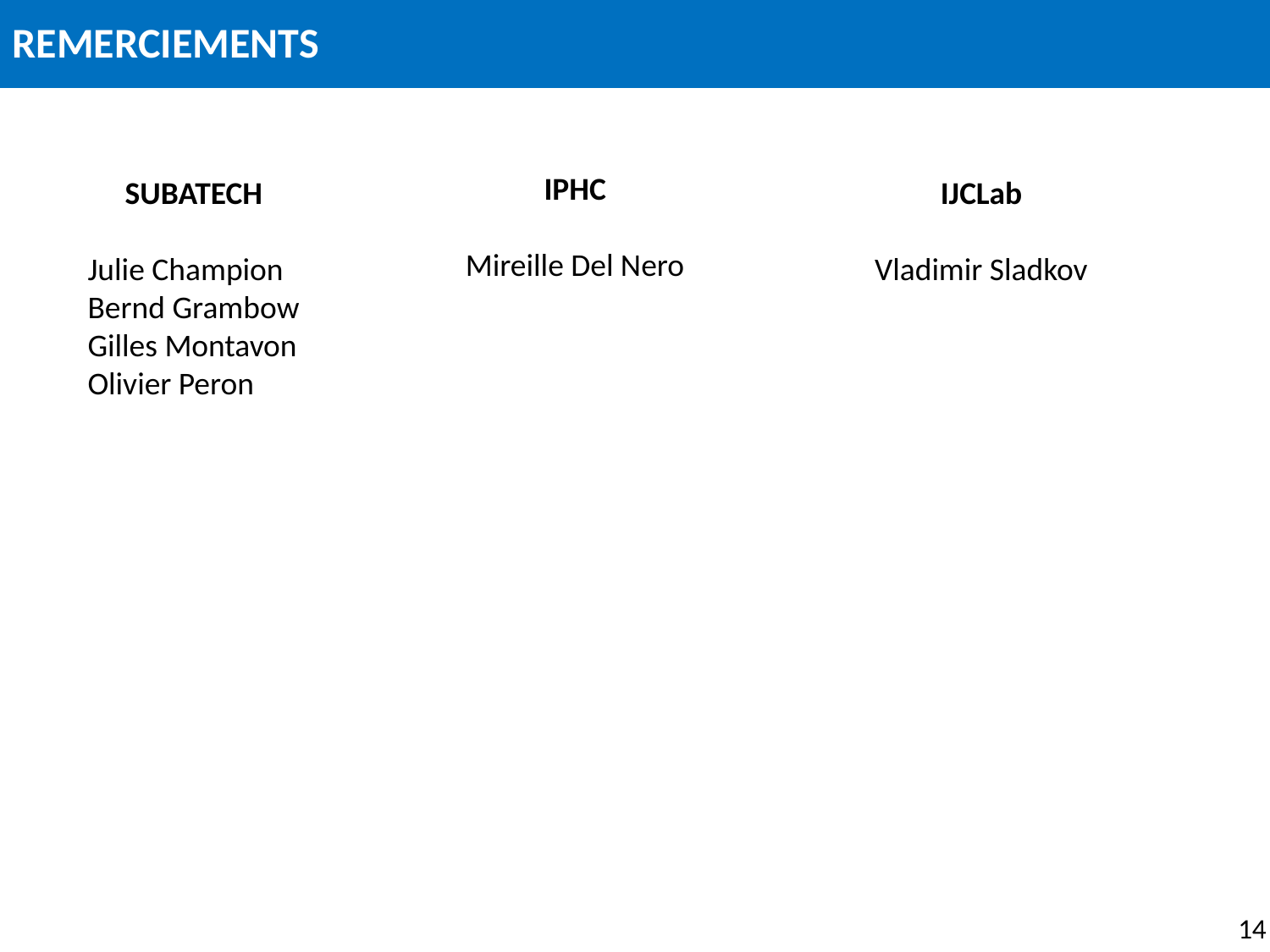

REMERCIEMENTS
IPHC

Mireille Del Nero
SUBATECH

Julie Champion
Bernd Grambow
Gilles Montavon
Olivier Peron
IJCLab

Vladimir Sladkov
14